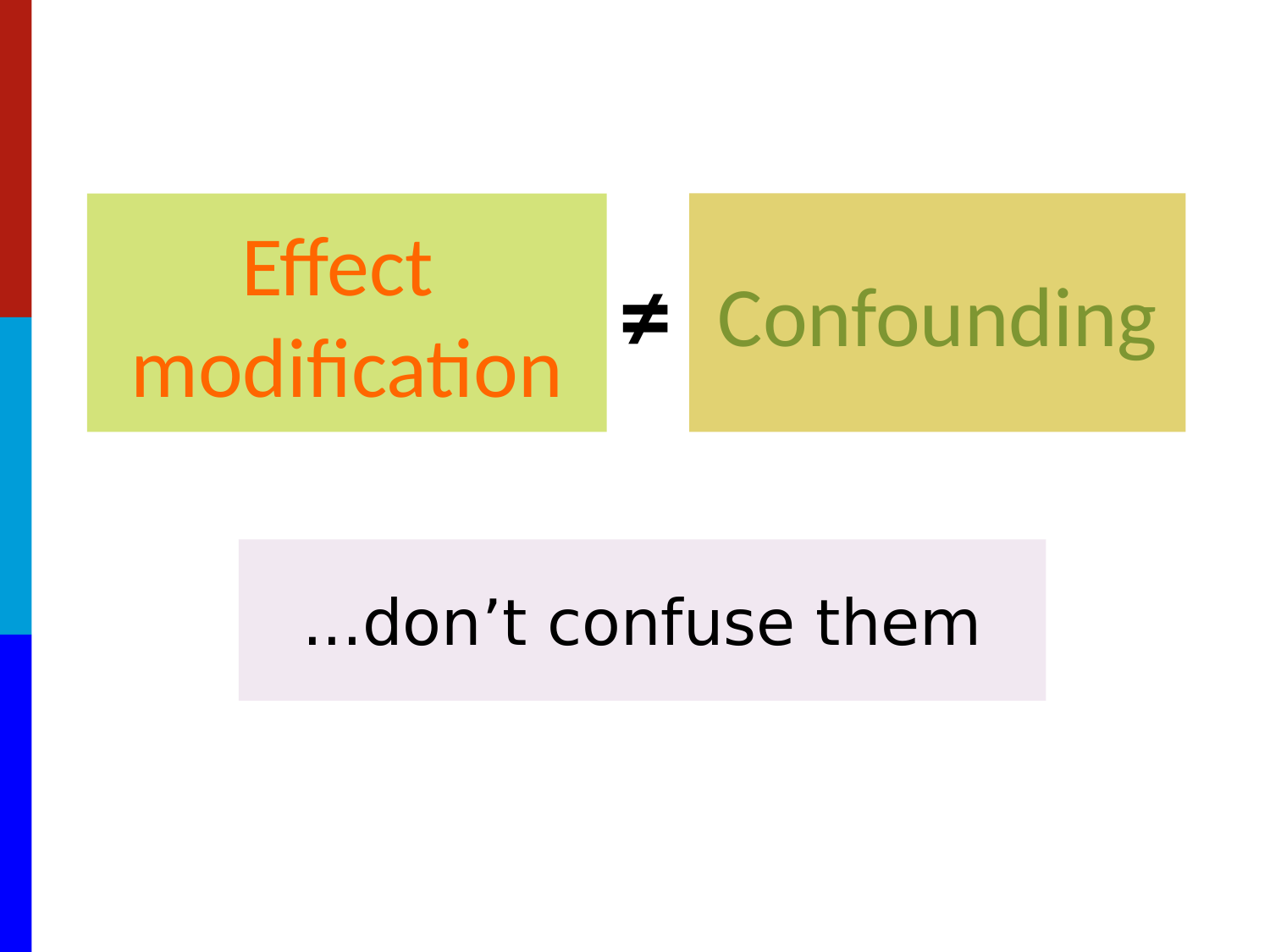

Effect
modification
Confounding
≠
...don’t confuse them